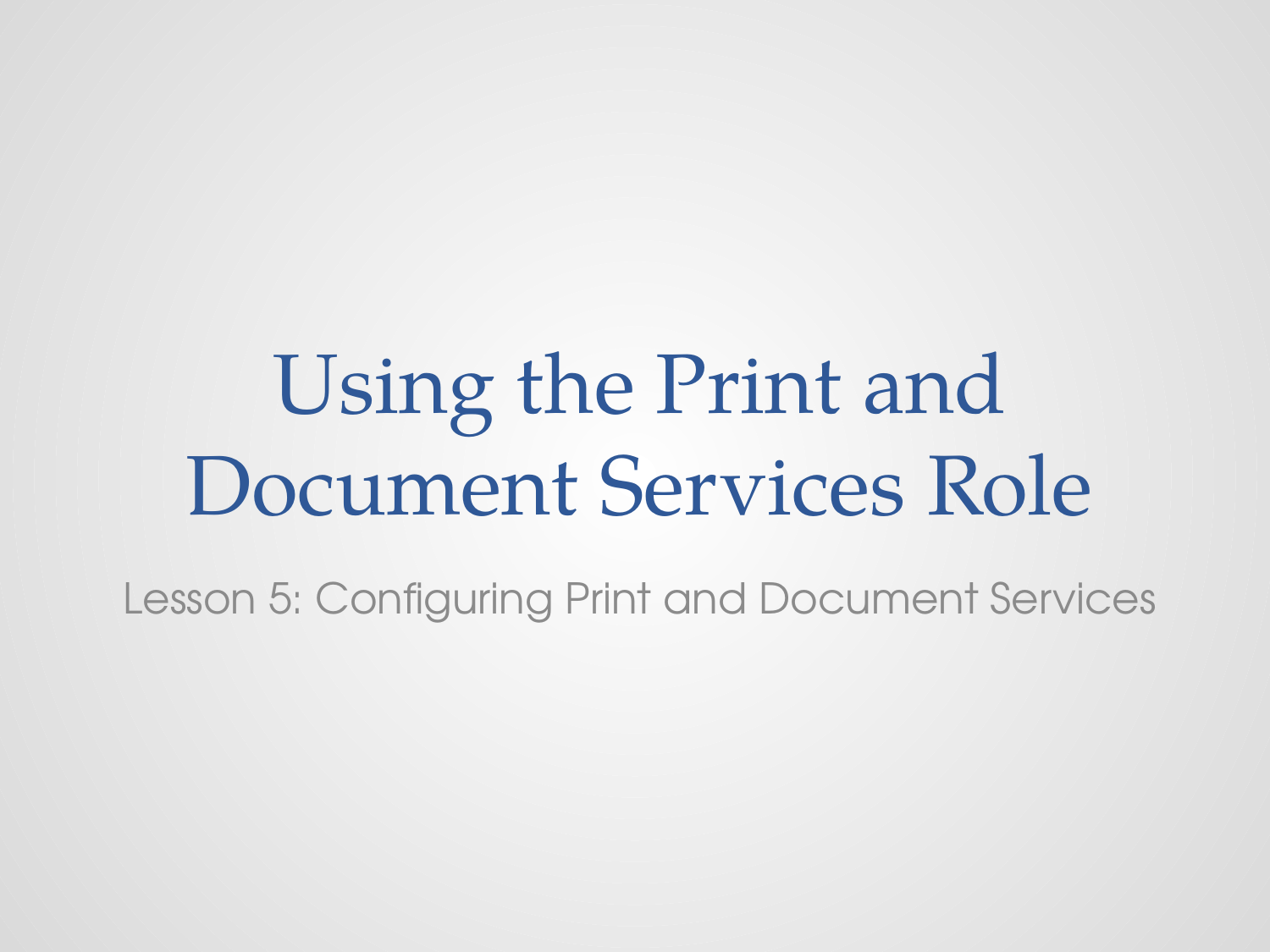

# Using the Print and Document Services Role
Lesson 5: Configuring Print and Document Services
© 2013 John Wiley & Sons, Inc.
28